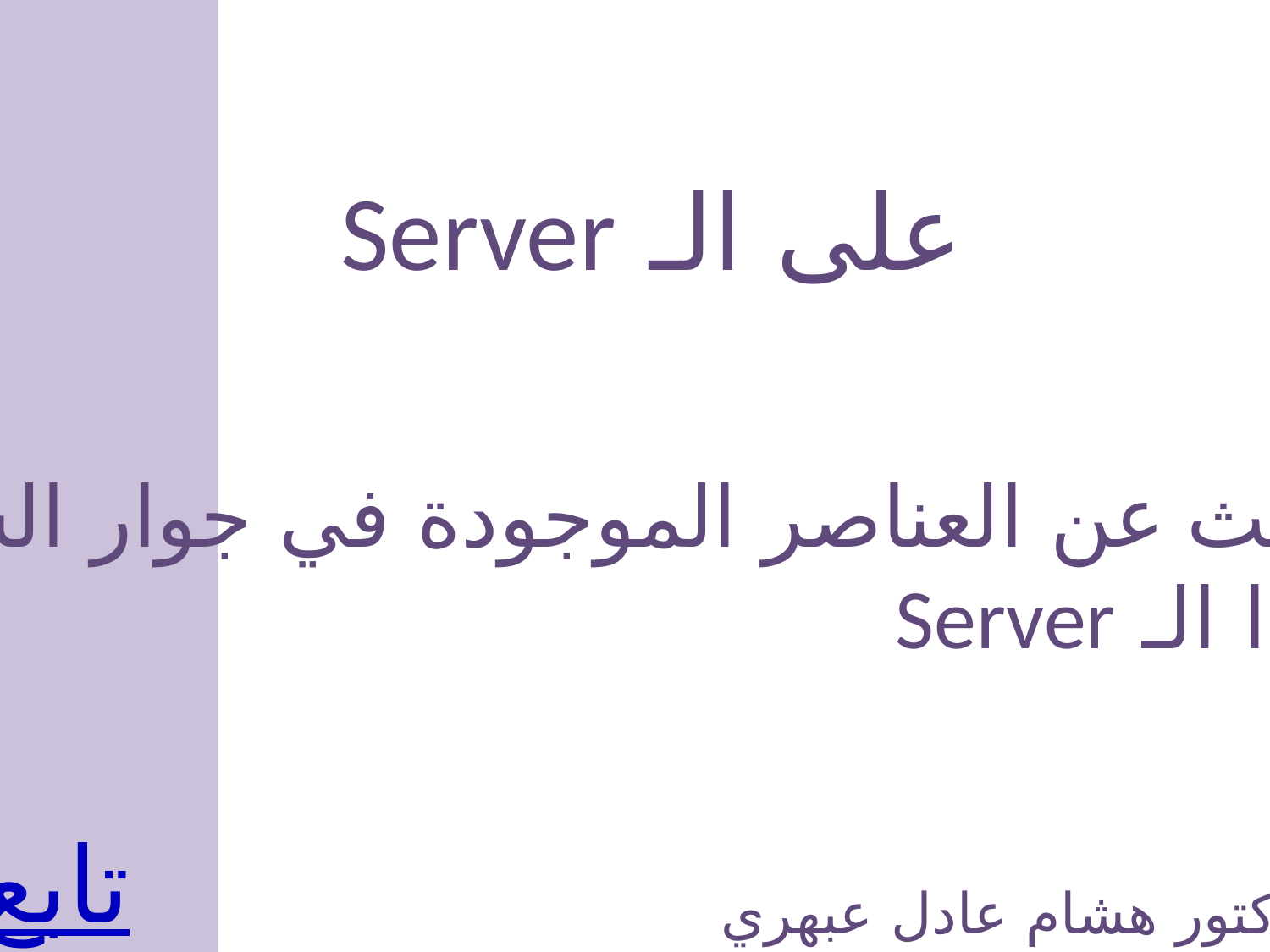

على الـ Server
نبحث عن العناصر الموجودة في جوار الشبكة
 لهذا الـ Server
تابع
الدكتور هشام عادل عبهري